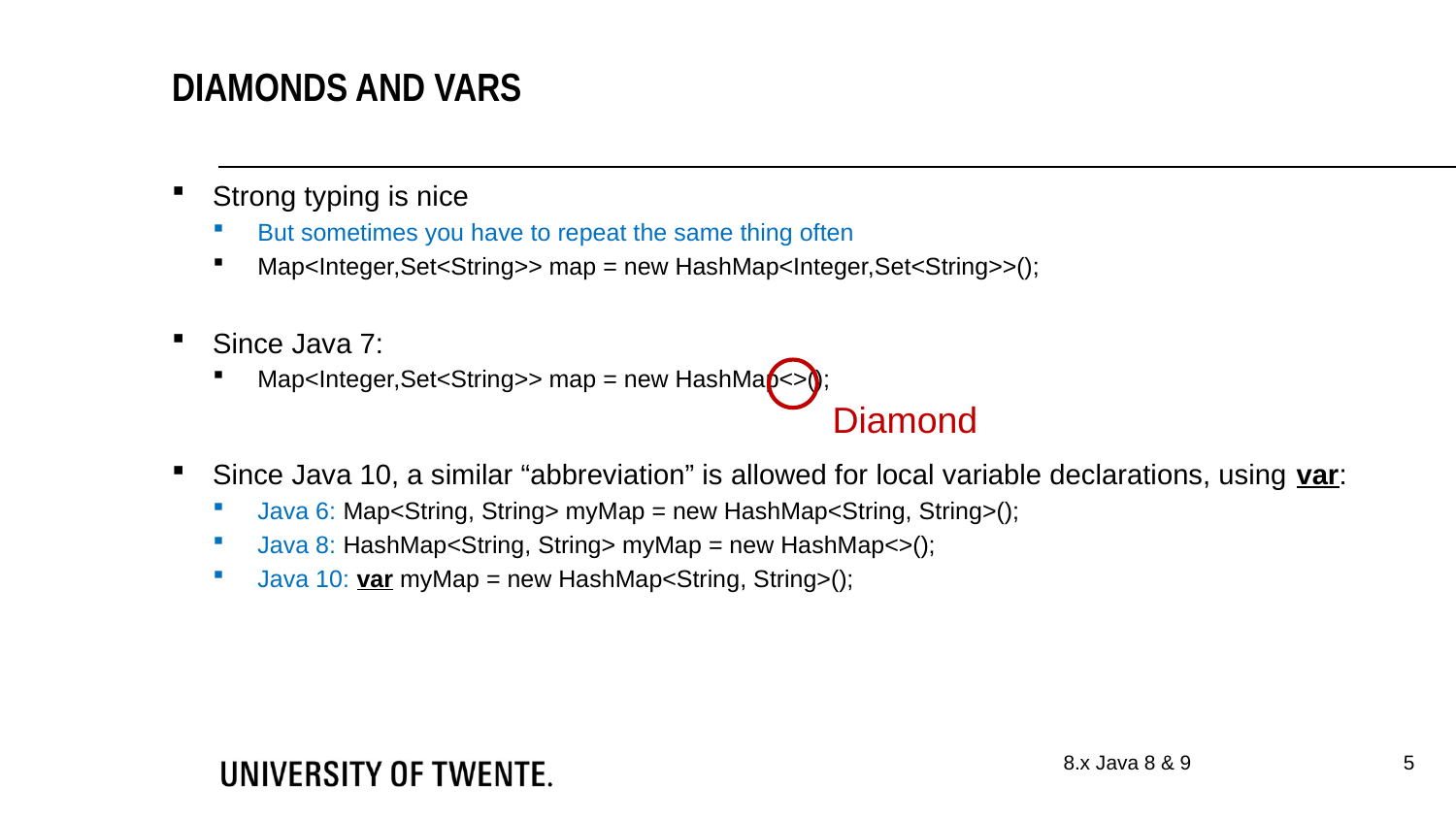

Diamonds and vars
Strong typing is nice
But sometimes you have to repeat the same thing often
Map<Integer,Set<String>> map = new HashMap<Integer,Set<String>>();

Since Java 7:
Map<Integer,Set<String>> map = new HashMap<>();
Since Java 10, a similar “abbreviation” is allowed for local variable declarations, using var:
Java 6: Map<String, String> myMap = new HashMap<String, String>();
Java 8: HashMap<String, String> myMap = new HashMap<>();
Java 10: var myMap = new HashMap<String, String>();

Diamond
5
8.x Java 8 & 9